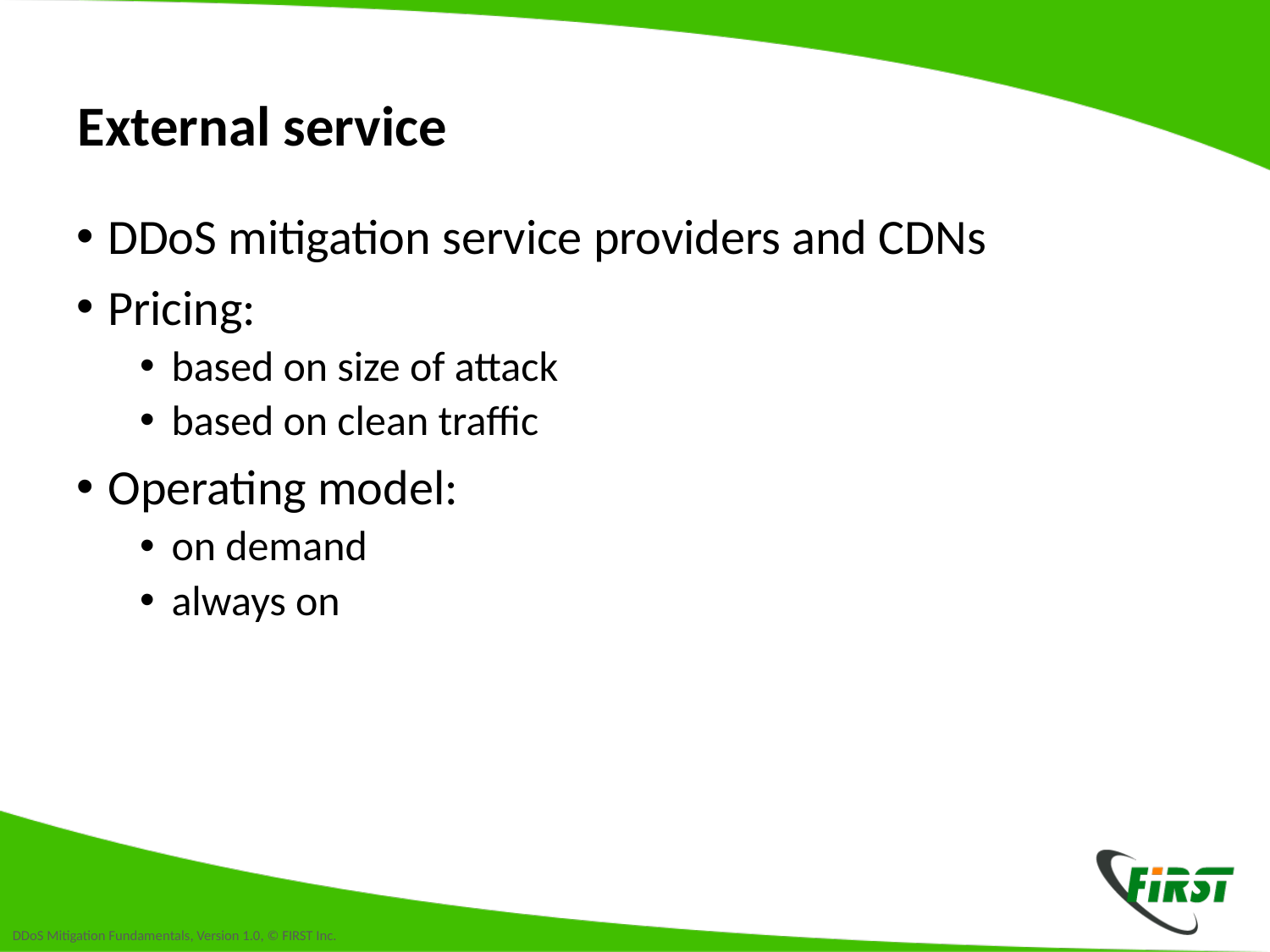

# External service
DDoS mitigation service providers and CDNs
Pricing:
based on size of attack
based on clean traffic
Operating model:
on demand
always on